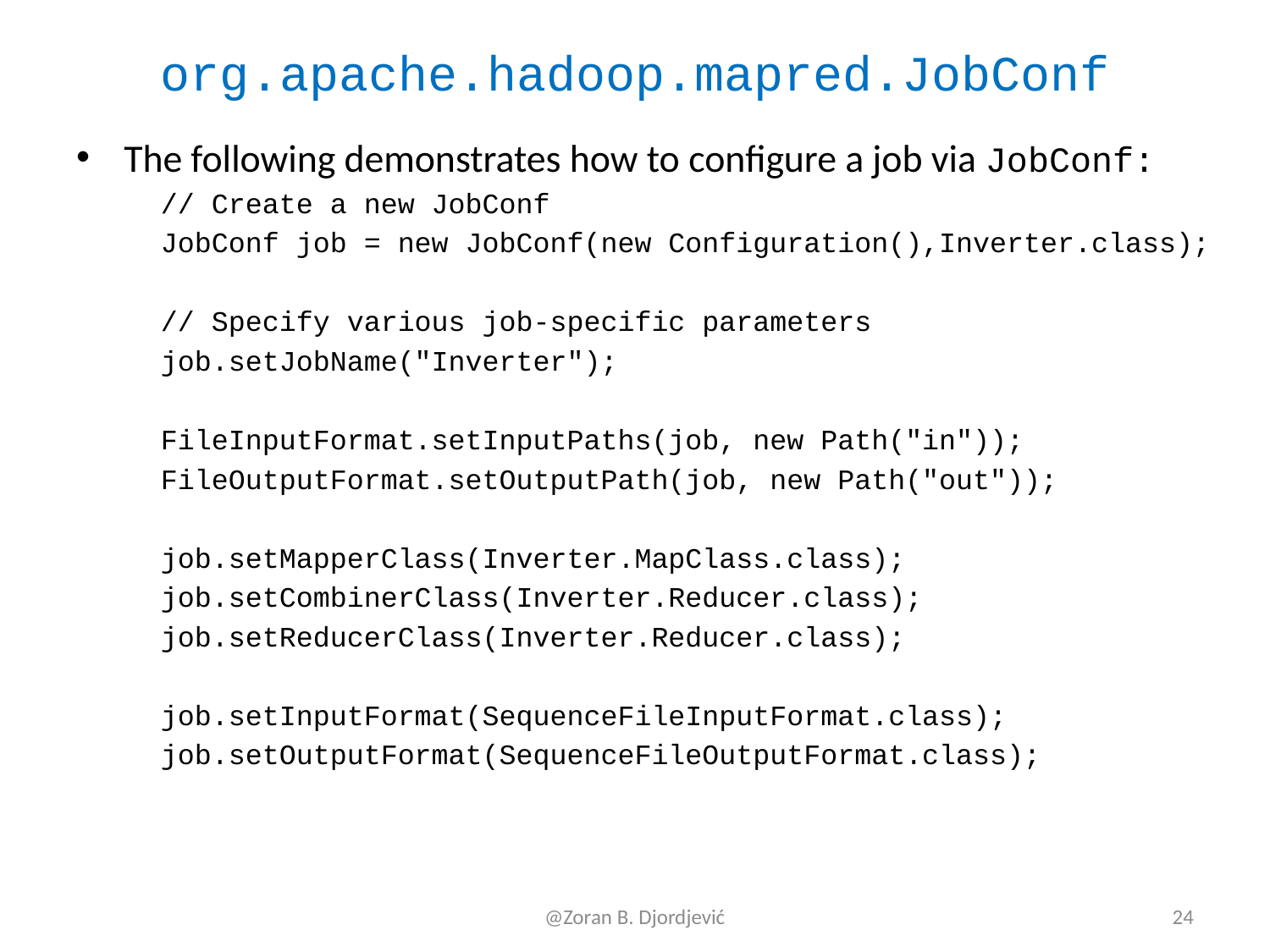

# org.apache.hadoop.mapred.JobConf
The following demonstrates how to configure a job via JobConf:
     // Create a new JobConf
     JobConf job = new JobConf(new Configuration(),Inverter.class);

     // Specify various job-specific parameters
     job.setJobName("Inverter");

     FileInputFormat.setInputPaths(job, new Path("in"));
     FileOutputFormat.setOutputPath(job, new Path("out"));

     job.setMapperClass(Inverter.MapClass.class);
     job.setCombinerClass(Inverter.Reducer.class);
     job.setReducerClass(Inverter.Reducer.class);

     job.setInputFormat(SequenceFileInputFormat.class);
     job.setOutputFormat(SequenceFileOutputFormat.class);
@Zoran B. Djordjević
24